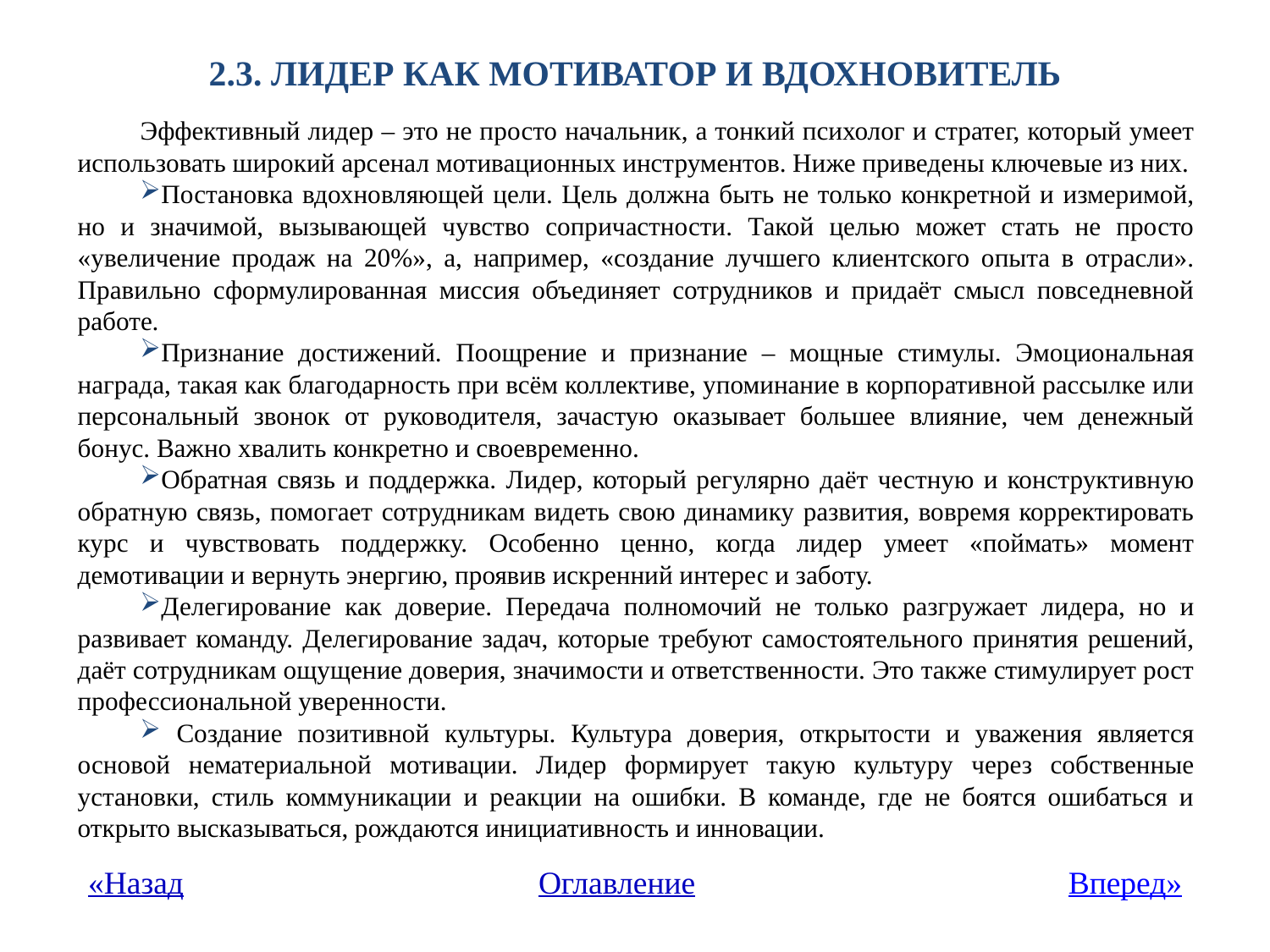

# 2.3. ЛИДЕР КАК МОТИВАТОР И ВДОХНОВИТЕЛЬ
Эффективный лидер – это не просто начальник, а тонкий психолог и стратег, который умеет использовать широкий арсенал мотивационных инструментов. Ниже приведены ключевые из них.
Постановка вдохновляющей цели. Цель должна быть не только конкретной и измеримой, но и значимой, вызывающей чувство сопричастности. Такой целью может стать не просто «увеличение продаж на 20%», а, например, «создание лучшего клиентского опыта в отрасли». Правильно сформулированная миссия объединяет сотрудников и придаёт смысл повседневной работе.
Признание достижений. Поощрение и признание – мощные стимулы. Эмоциональная награда, такая как благодарность при всём коллективе, упоминание в корпоративной рассылке или персональный звонок от руководителя, зачастую оказывает большее влияние, чем денежный бонус. Важно хвалить конкретно и своевременно.
Обратная связь и поддержка. Лидер, который регулярно даёт честную и конструктивную обратную связь, помогает сотрудникам видеть свою динамику развития, вовремя корректировать курс и чувствовать поддержку. Особенно ценно, когда лидер умеет «поймать» момент демотивации и вернуть энергию, проявив искренний интерес и заботу.
Делегирование как доверие. Передача полномочий не только разгружает лидера, но и развивает команду. Делегирование задач, которые требуют самостоятельного принятия решений, даёт сотрудникам ощущение доверия, значимости и ответственности. Это также стимулирует рост профессиональной уверенности.
 Создание позитивной культуры. Культура доверия, открытости и уважения является основой нематериальной мотивации. Лидер формирует такую культуру через собственные установки, стиль коммуникации и реакции на ошибки. В команде, где не боятся ошибаться и открыто высказываться, рождаются инициативность и инновации.

«Назад
Оглавление
Вперед»